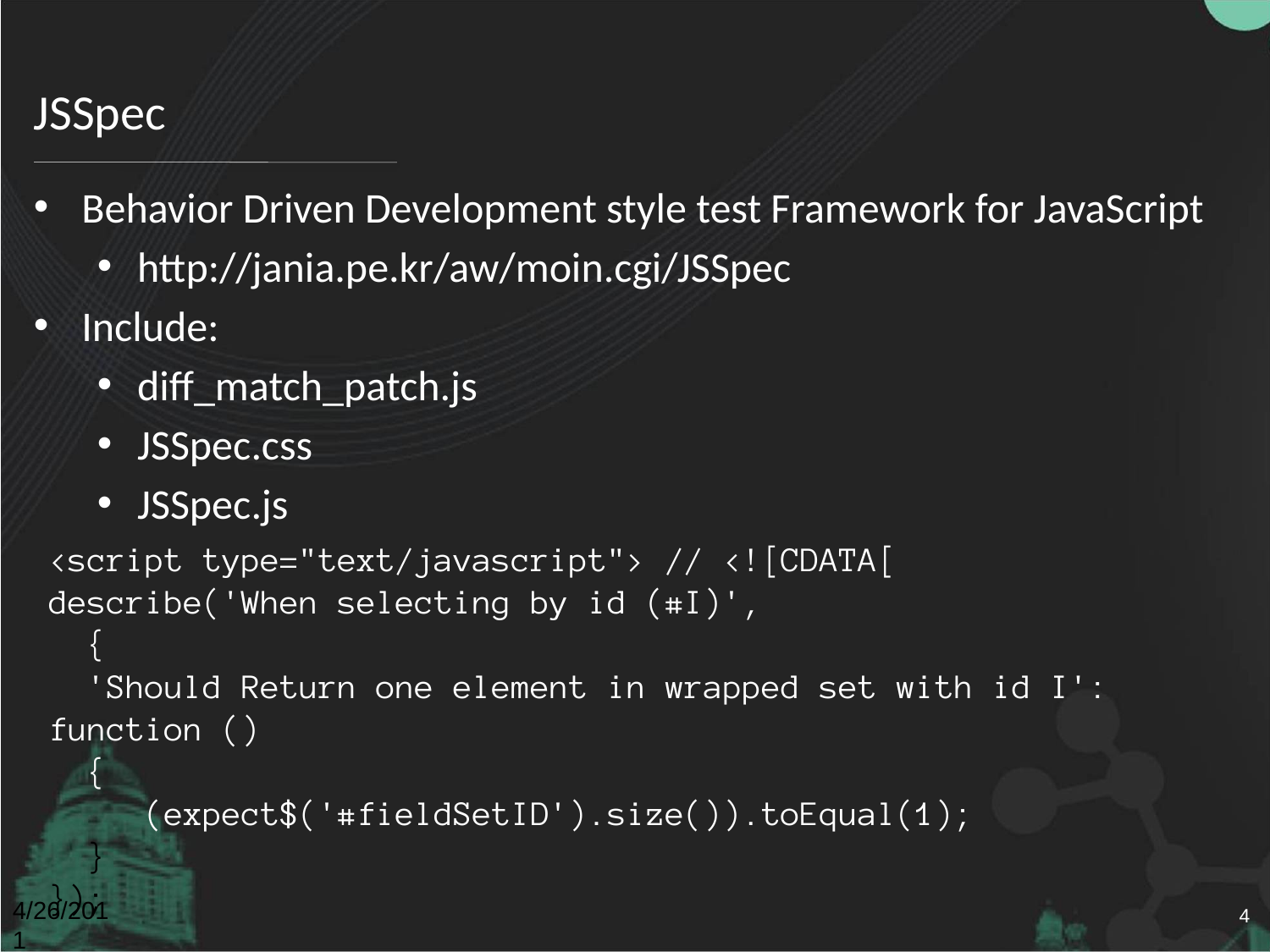

# JSSpec
Behavior Driven Development style test Framework for JavaScript
http://jania.pe.kr/aw/moin.cgi/JSSpec
Include:
diff_match_patch.js
JSSpec.css
JSSpec.js
<script type="text/javascript"> // <![CDATA[
describe('When selecting by id (#I)',
  {
  'Should Return one element in wrapped set with id I': function ()
  {
     (expect$('#fieldSetID').size()).toEqual(1);
  }
});
4/26/2011
4